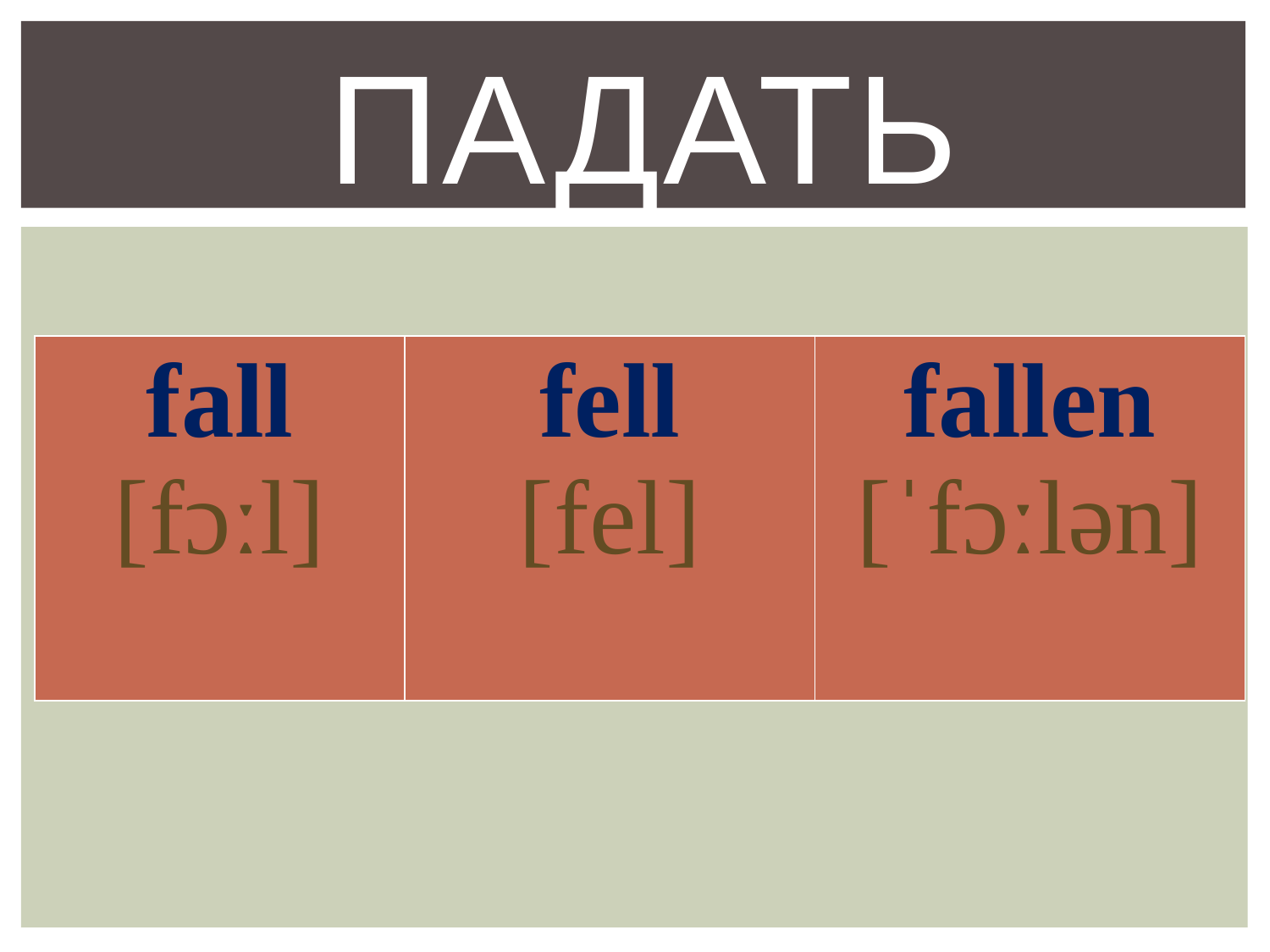

# падать
| fall [fɔːl] | fell [fel] | fallen [ˈfɔːlən] |
| --- | --- | --- |